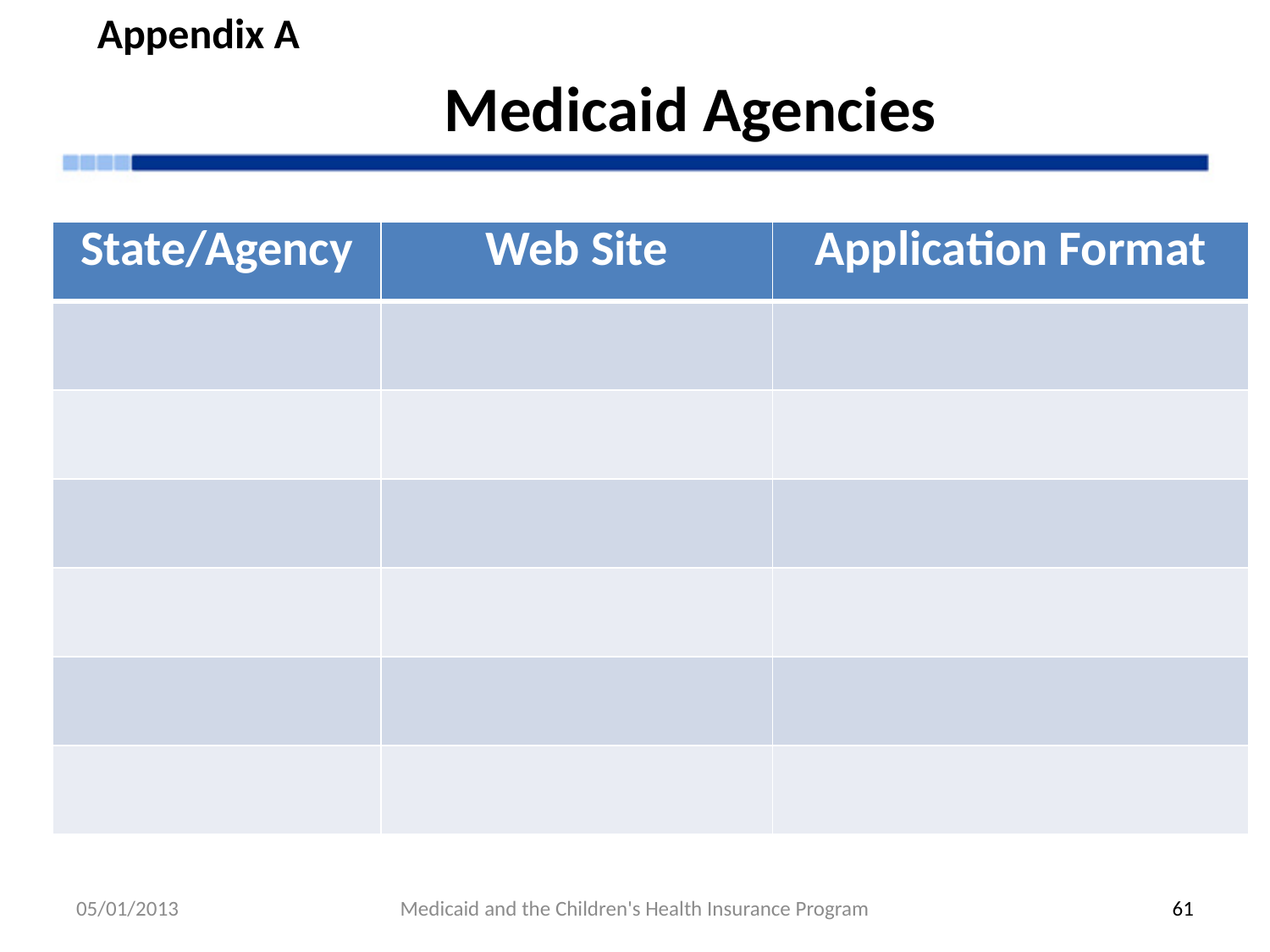

Appendix A
Medicaid Agencies
| State/Agency | Web Site | Application Format |
| --- | --- | --- |
|  |  |  |
|  |  |  |
|  |  |  |
|  |  |  |
|  |  |  |
|  |  |  |
05/01/2013
Medicaid and the Children's Health Insurance Program
61